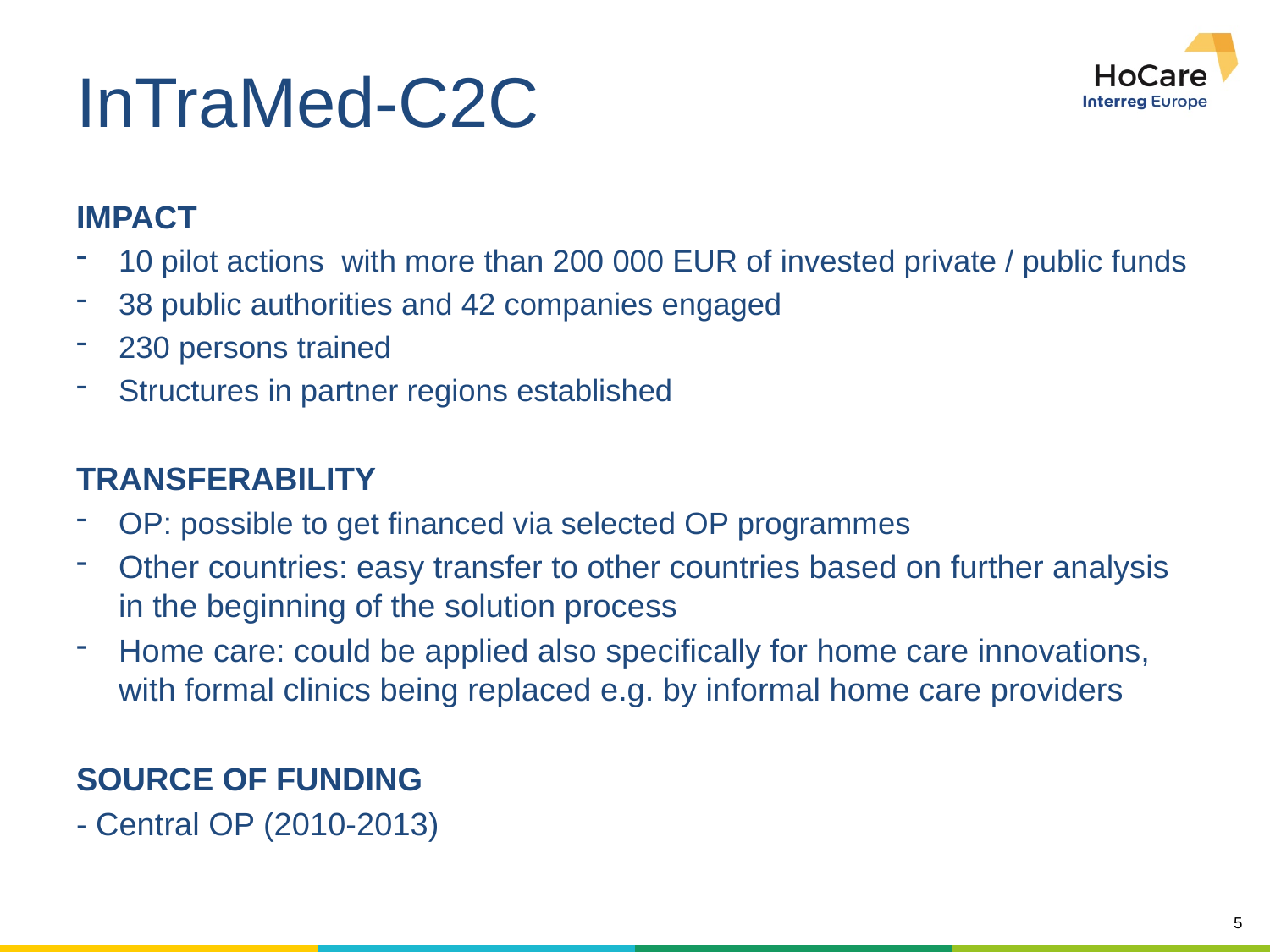

# InTraMed-C2C
IMPACT
10 pilot actions  with more than 200 000 EUR of invested private / public funds
38 public authorities and 42 companies engaged
230 persons trained
Structures in partner regions established

TRANSFERABILITY
OP: possible to get financed via selected OP programmes
Other countries: easy transfer to other countries based on further analysis in the beginning of the solution process
Home care: could be applied also specifically for home care innovations, with formal clinics being replaced e.g. by informal home care providers

SOURCE OF FUNDING
- Central OP (2010-2013)